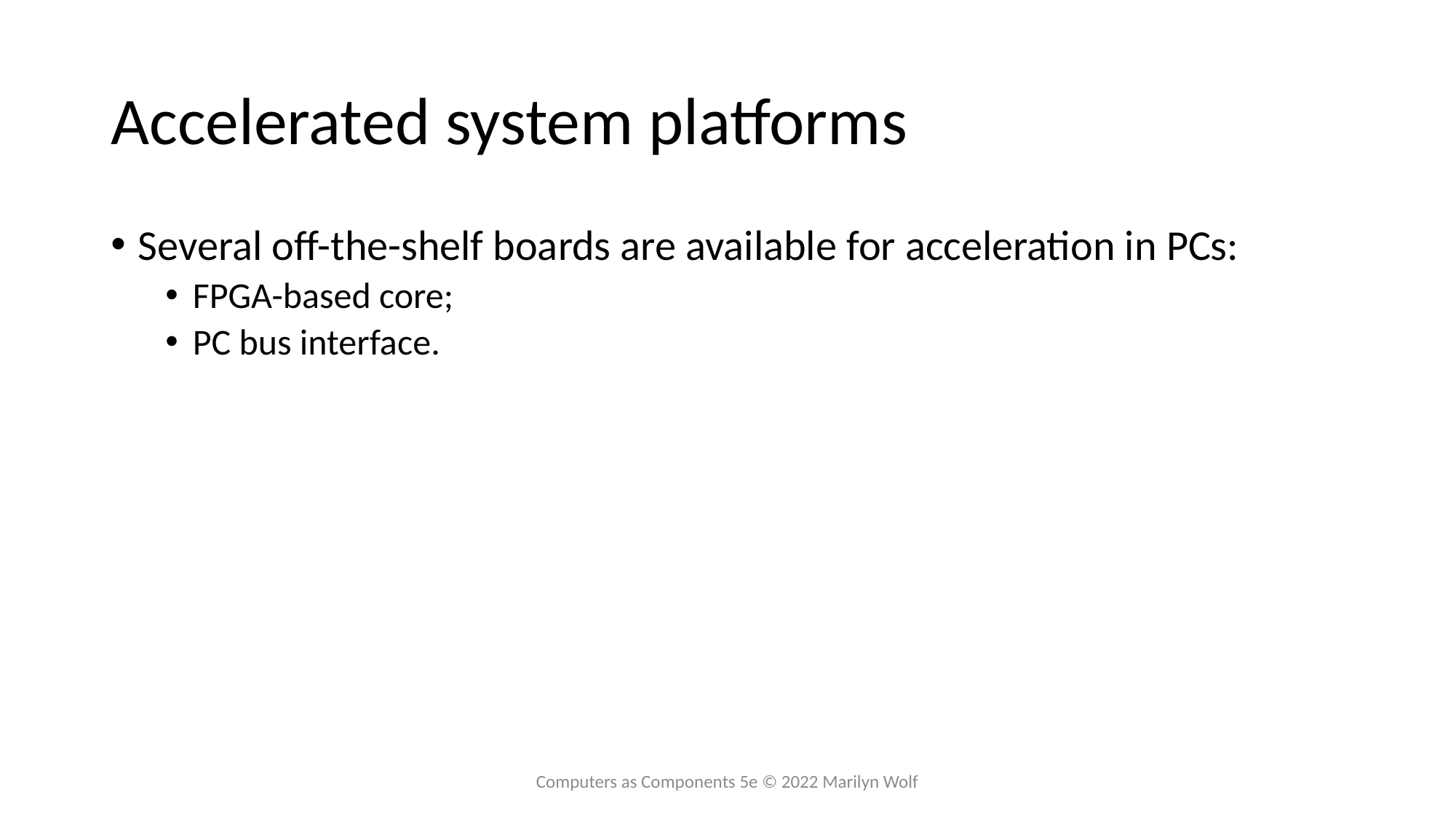

# Accelerated system platforms
Several off-the-shelf boards are available for acceleration in PCs:
FPGA-based core;
PC bus interface.
Computers as Components 5e © 2022 Marilyn Wolf